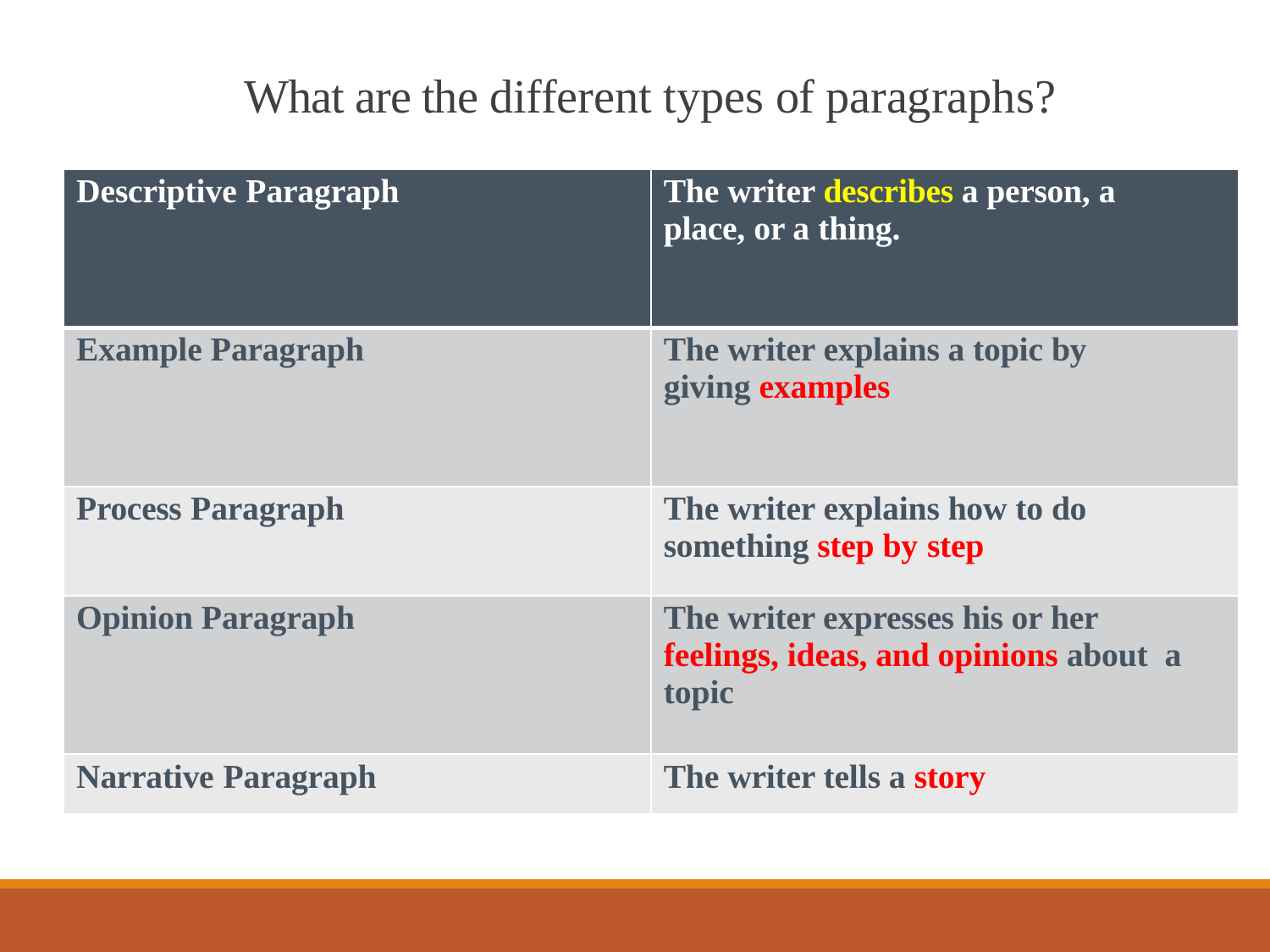

# What are the different types of paragraphs?
| Descriptive Paragraph | The writer describes a person, a place, or a thing. |
| --- | --- |
| Example Paragraph | The writer explains a topic by giving examples |
| Process Paragraph | The writer explains how to do something step by step |
| Opinion Paragraph | The writer expresses his or her feelings, ideas, and opinions about a topic |
| Narrative Paragraph | The writer tells a story |